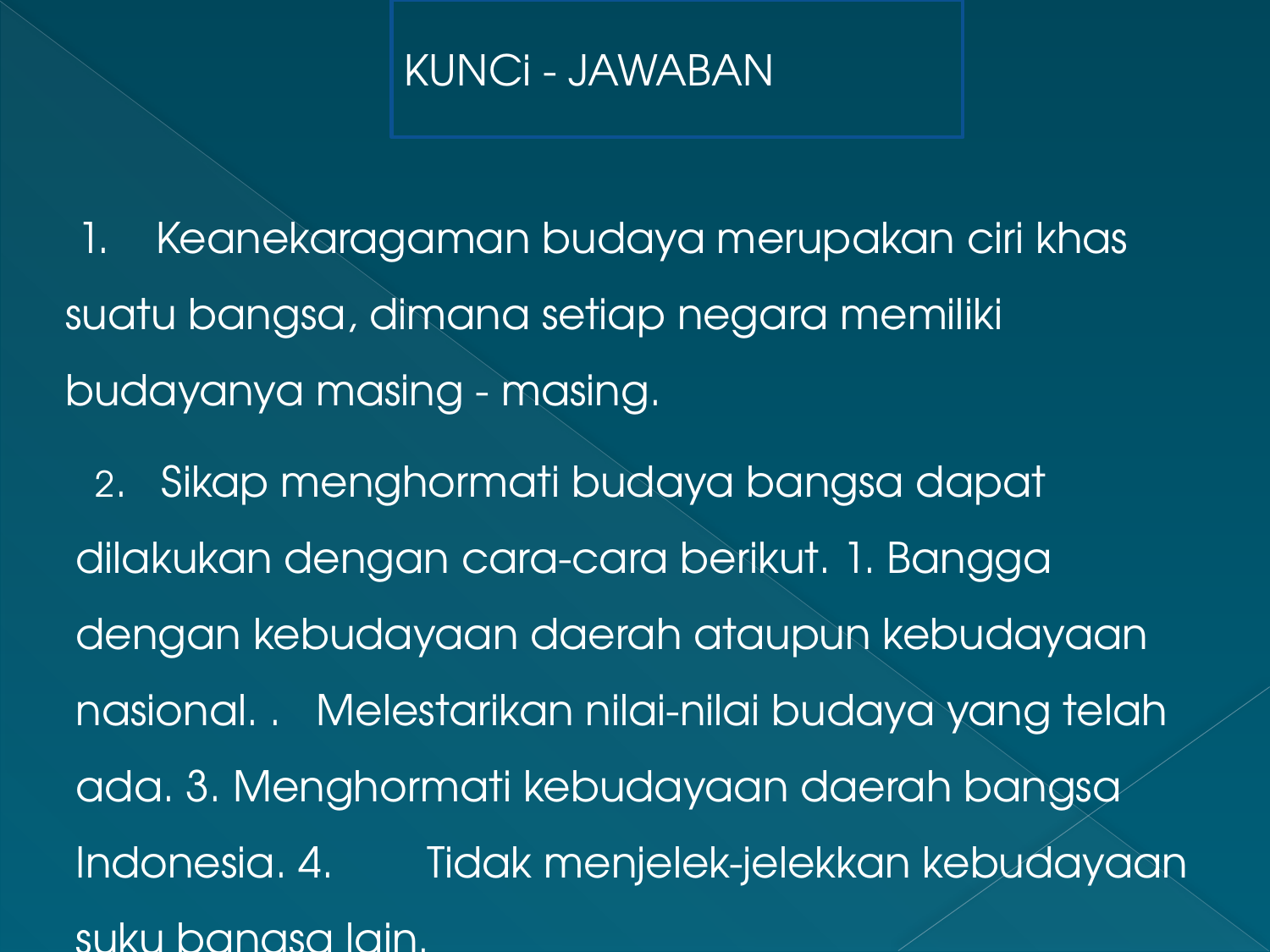

KUNCi - JAWABAN
 1.    Keanekaragaman budaya merupakan ciri khas suatu bangsa, dimana setiap negara memiliki budayanya masing - masing.
  2.   Sikap menghormati budaya bangsa dapat dilakukan dengan cara-cara berikut. 1. Bangga dengan kebudayaan daerah ataupun kebudayaan nasional. .   Melestarikan nilai-nilai budaya yang telah ada. 3. Menghormati kebudayaan daerah bangsa Indonesia. 4.        Tidak menjelek-jelekkan kebudayaan suku bangsa lain.